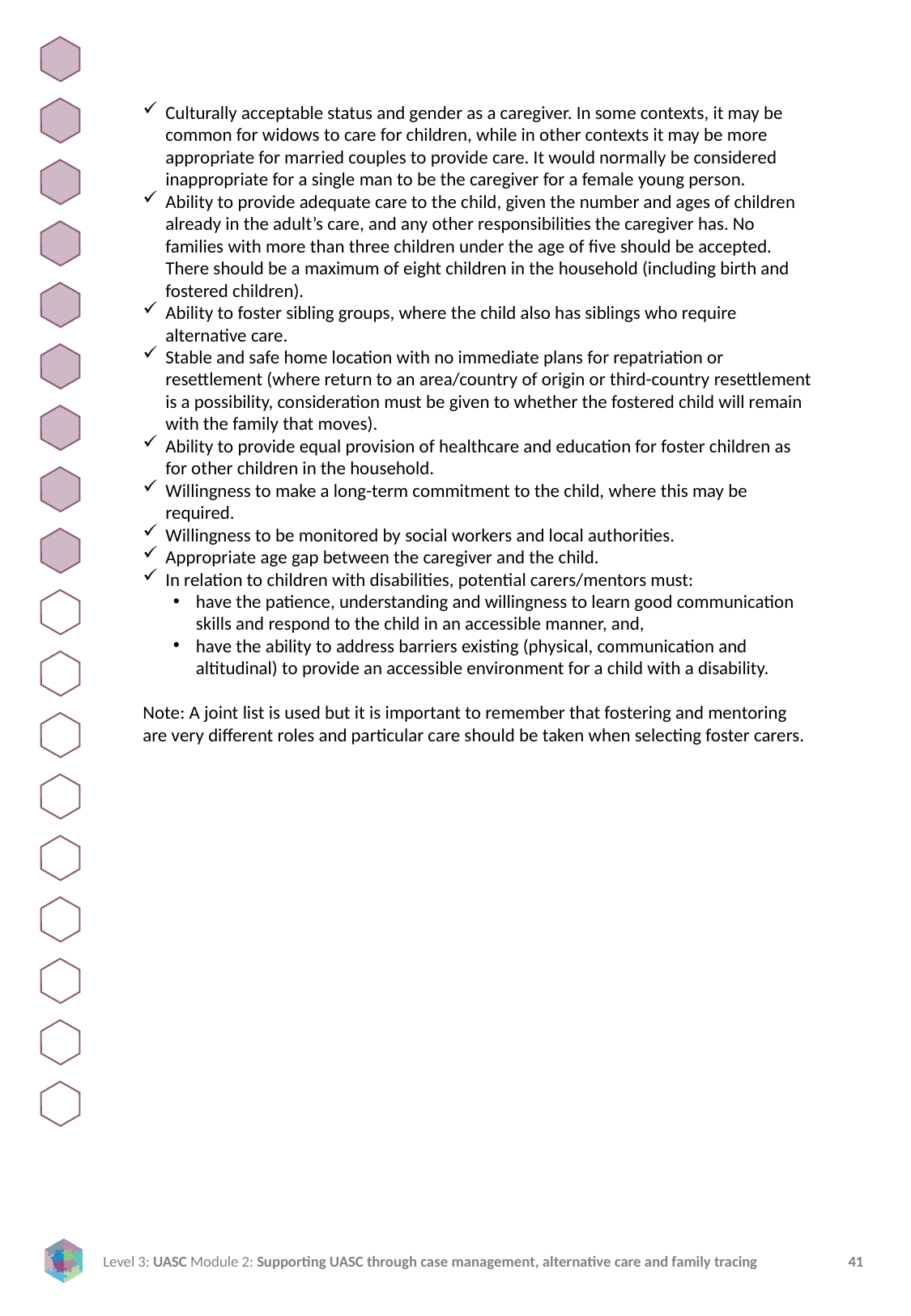

Culturally acceptable status and gender as a caregiver. In some contexts, it may be common for widows to care for children, while in other contexts it may be more appropriate for married couples to provide care. It would normally be considered inappropriate for a single man to be the caregiver for a female young person.
Ability to provide adequate care to the child, given the number and ages of children already in the adult’s care, and any other responsibilities the caregiver has. No families with more than three children under the age of five should be accepted. There should be a maximum of eight children in the household (including birth and fostered children).
Ability to foster sibling groups, where the child also has siblings who require alternative care.
Stable and safe home location with no immediate plans for repatriation or resettlement (where return to an area/country of origin or third-country resettlement is a possibility, consideration must be given to whether the fostered child will remain with the family that moves).
Ability to provide equal provision of healthcare and education for foster children as for other children in the household.
Willingness to make a long-term commitment to the child, where this may be required.
Willingness to be monitored by social workers and local authorities.
Appropriate age gap between the caregiver and the child.
In relation to children with disabilities, potential carers/mentors must:
have the patience, understanding and willingness to learn good communication skills and respond to the child in an accessible manner, and,
have the ability to address barriers existing (physical, communication and altitudinal) to provide an accessible environment for a child with a disability.

Note: A joint list is used but it is important to remember that fostering and mentoring are very different roles and particular care should be taken when selecting foster carers.